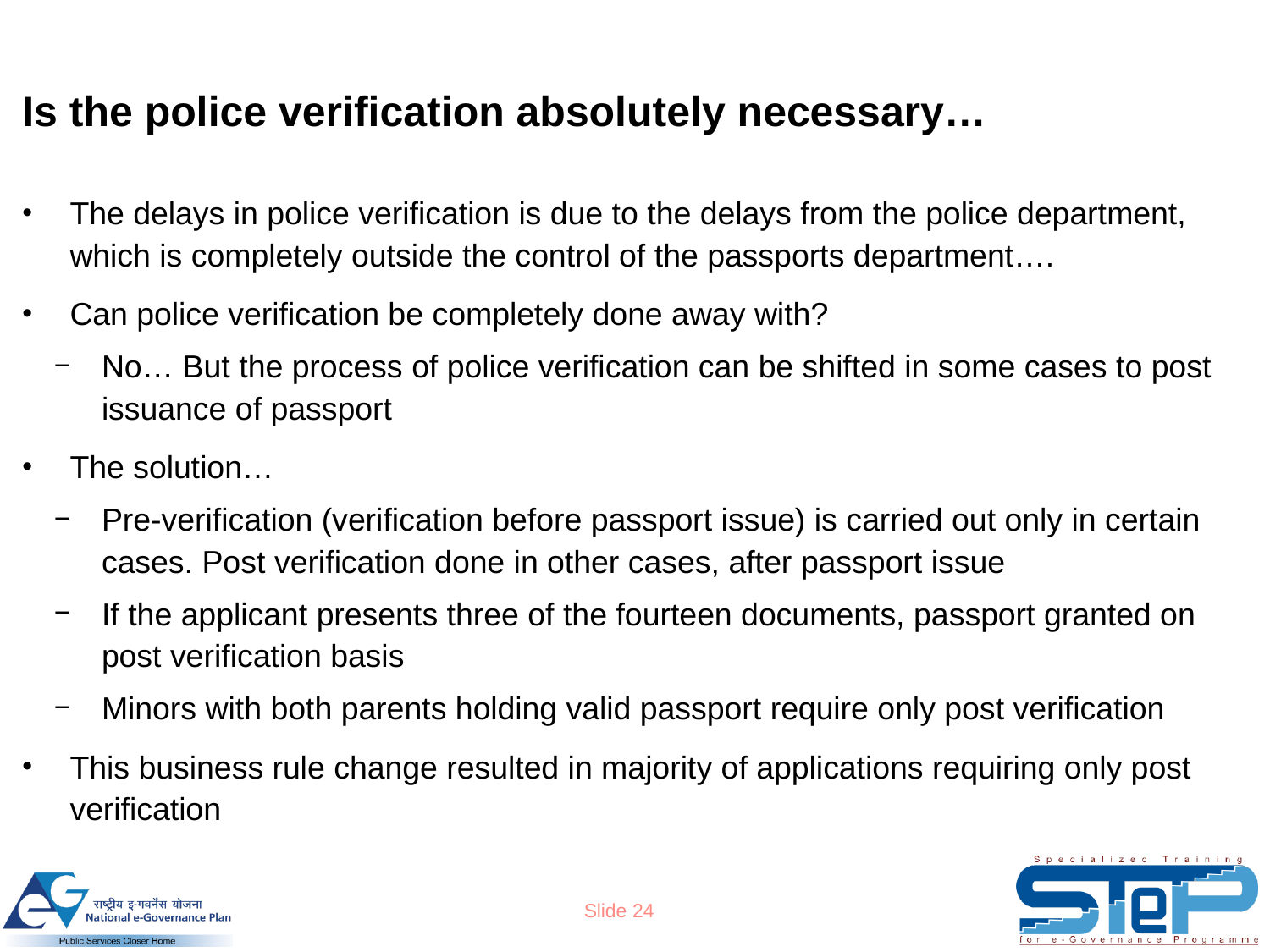

# Is the police verification absolutely necessary…
The delays in police verification is due to the delays from the police department, which is completely outside the control of the passports department….
Can police verification be completely done away with?
No… But the process of police verification can be shifted in some cases to post issuance of passport
The solution…
Pre-verification (verification before passport issue) is carried out only in certain cases. Post verification done in other cases, after passport issue
If the applicant presents three of the fourteen documents, passport granted on post verification basis
Minors with both parents holding valid passport require only post verification
This business rule change resulted in majority of applications requiring only post verification